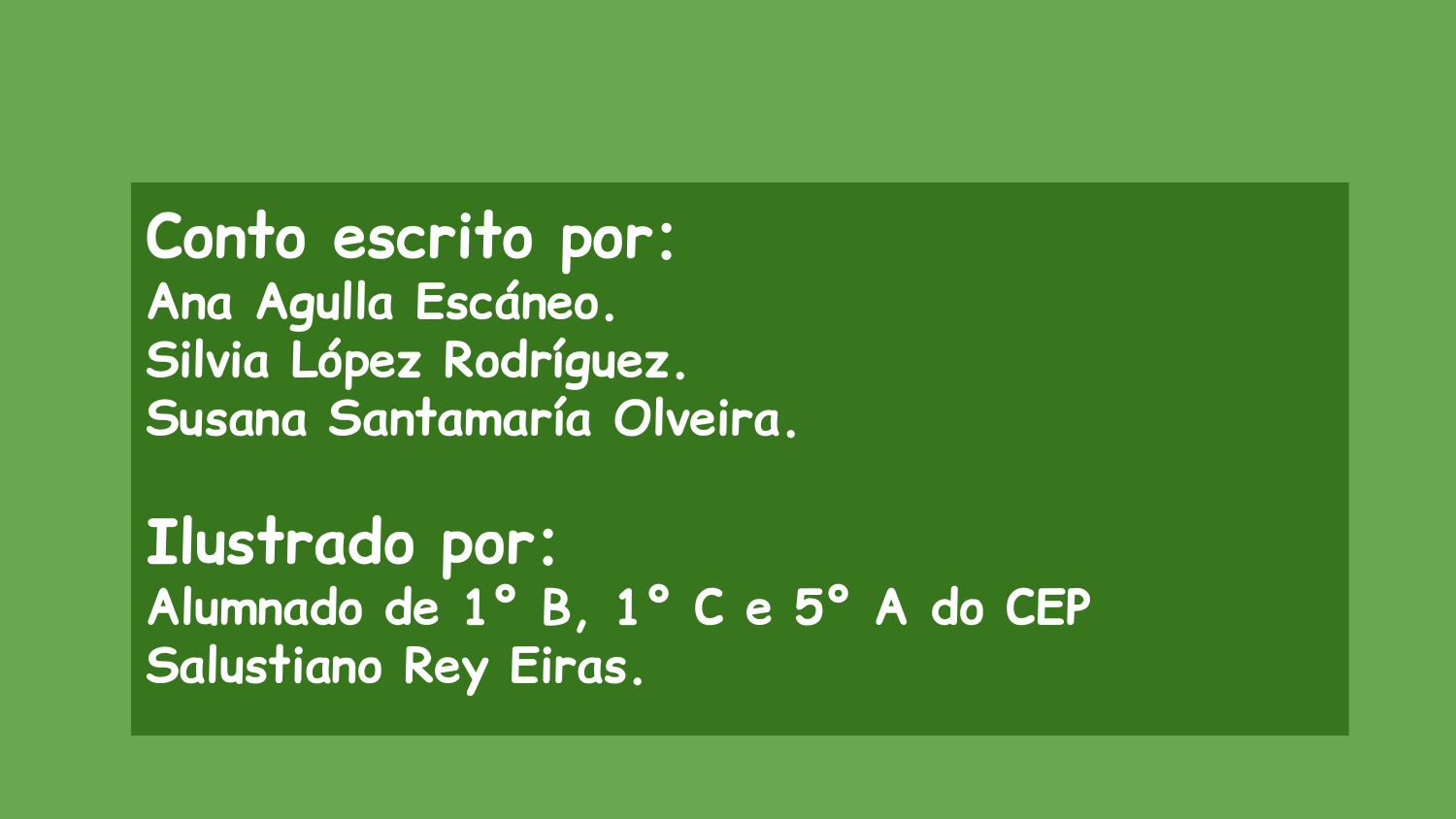

Conto escrito por:
Ana Agulla Escáneo.
Silvia López Rodríguez.
Susana Santamaría Olveira.

Ilustrado por:
Alumnado de 1º B, 1º C e 5º A do CEP Salustiano Rey Eiras.